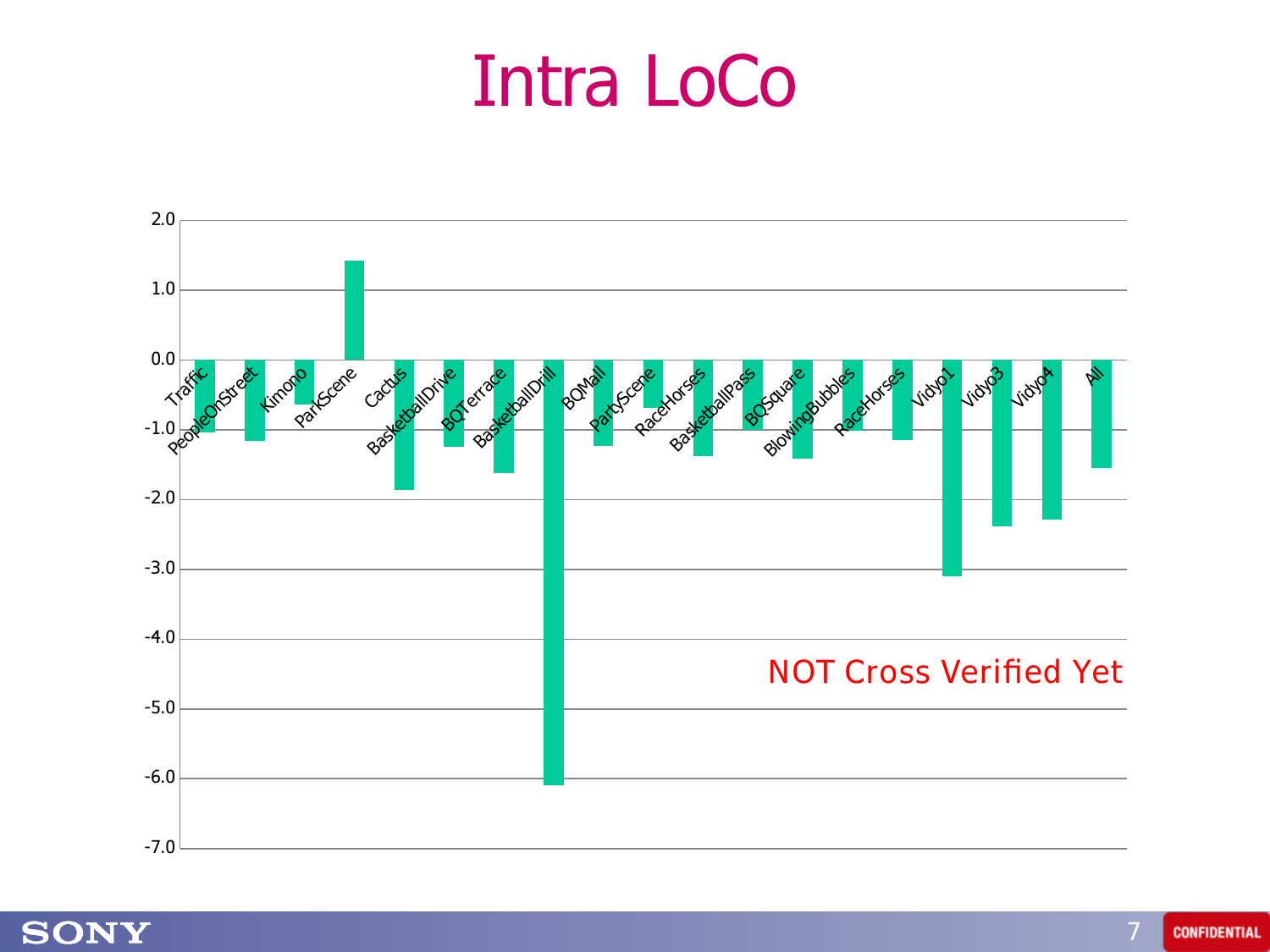

# Intra LoCo

### Chart

| Category |  |
|---|---|
| Traffic | -1.0335222251053209 |
| PeopleOnStreet | -1.1613211078254302 |
| Kimono | -0.6320329244310474 |
| ParkScene | 1.4302133898538518 |
| Cactus | -1.8644075797660813 |
| BasketballDrive | -1.2462746848632689 |
| BQTerrace | -1.6135836161301207 |
| BasketballDrill | -6.092360582954592 |
| BQMall | -1.2284243163884763 |
| PartyScene | -0.6909520471826357 |
| RaceHorses | -1.3732218848457989 |
| BasketballPass | -1.003835555377963 |
| BQSquare | -1.4109260052206027 |
| BlowingBubbles | -1.017787461468134 |
| RaceHorses | -1.143989063548523 |
| Vidyo1 | -3.096601836730939 |
| Vidyo3 | -2.3815362933932267 |
| Vidyo4 | -2.28695945481383 |
| All | -1.5470846250106747 |
NOT Cross Verified Yet
7